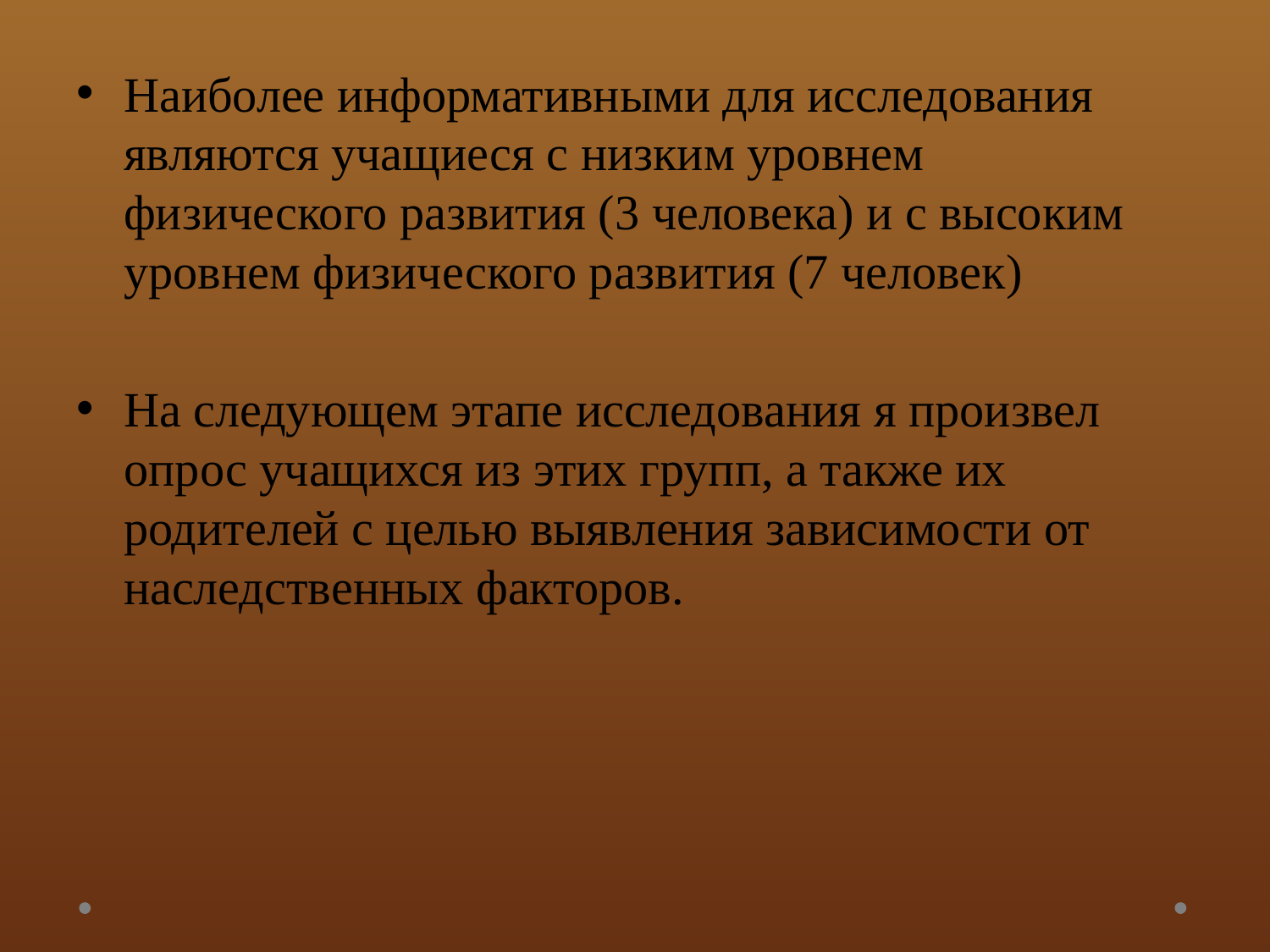

Наиболее информативными для исследования являются учащиеся с низким уровнем физического развития (3 человека) и с высоким уровнем физического развития (7 человек)

На следующем этапе исследования я произвел опрос учащихся из этих групп, а также их родителей с целью выявления зависимости от наследственных факторов.